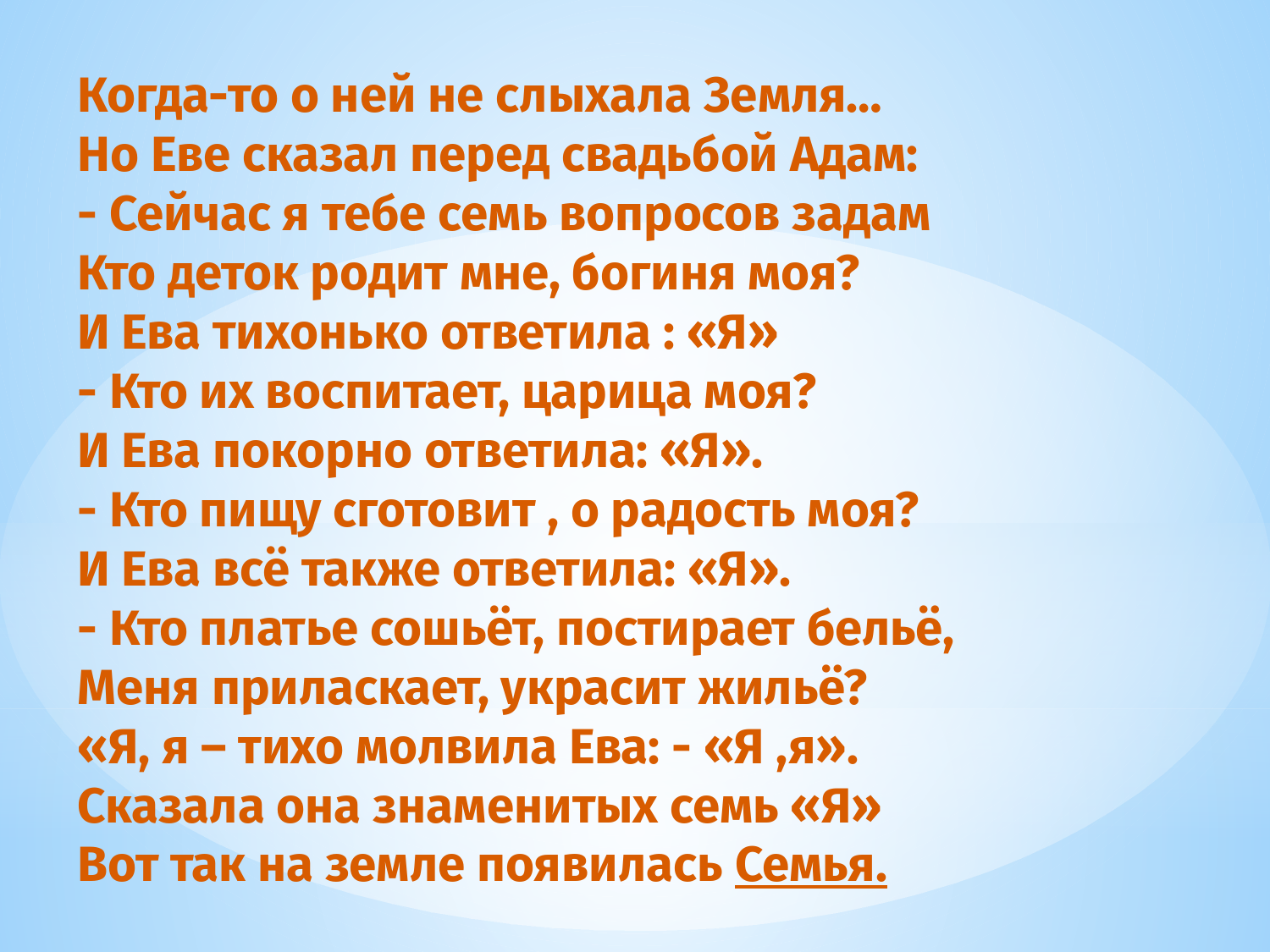

# Когда-то о ней не слыхала Земля… Но Еве сказал перед свадьбой Адам: - Сейчас я тебе семь вопросов задам Кто деток родит мне, богиня моя? И Ева тихонько ответила : «Я» - Кто их воспитает, царица моя? И Ева покорно ответила: «Я». - Кто пищу сготовит , о радость моя? И Ева всё также ответила: «Я». - Кто платье сошьёт, постирает бельё, Меня приласкает, украсит жильё? «Я, я – тихо молвила Ева: - «Я ,я». Сказала она знаменитых семь «Я» Вот так на земле появилась Семья.